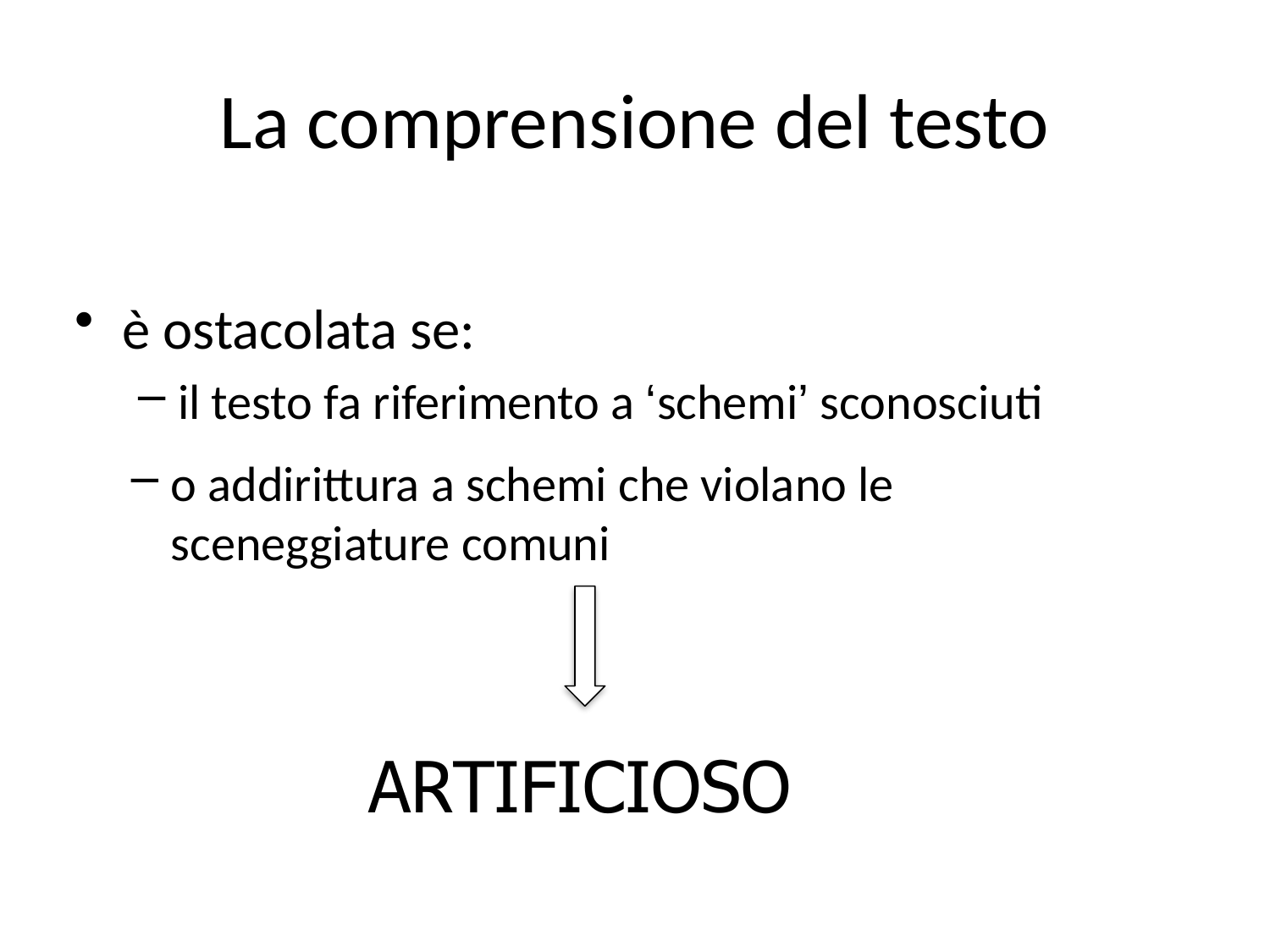

# La comprensione del testo
è ostacolata se:
il testo fa riferimento a ‘schemi’ sconosciuti
o addirittura a schemi che violano le sceneggiature comuni

ARTIFICIOSO